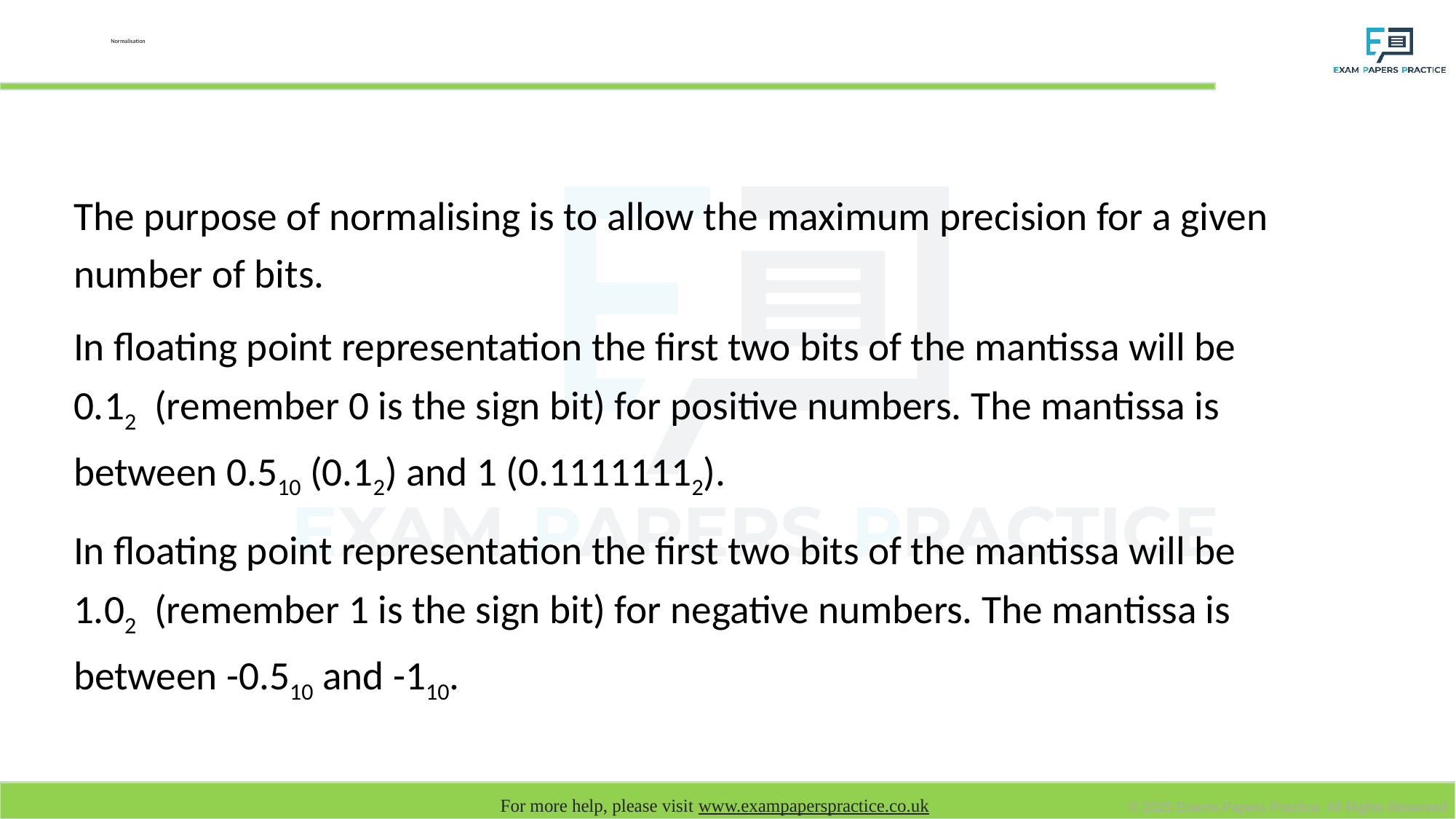

# Normalisation
The purpose of normalising is to allow the maximum precision for a given number of bits.
In floating point representation the first two bits of the mantissa will be 0.12  (remember 0 is the sign bit) for positive numbers. The mantissa is between 0.510 (0.12) and 1 (0.11111112).
In floating point representation the first two bits of the mantissa will be 1.02  (remember 1 is the sign bit) for negative numbers. The mantissa is between -0.510 and -110.